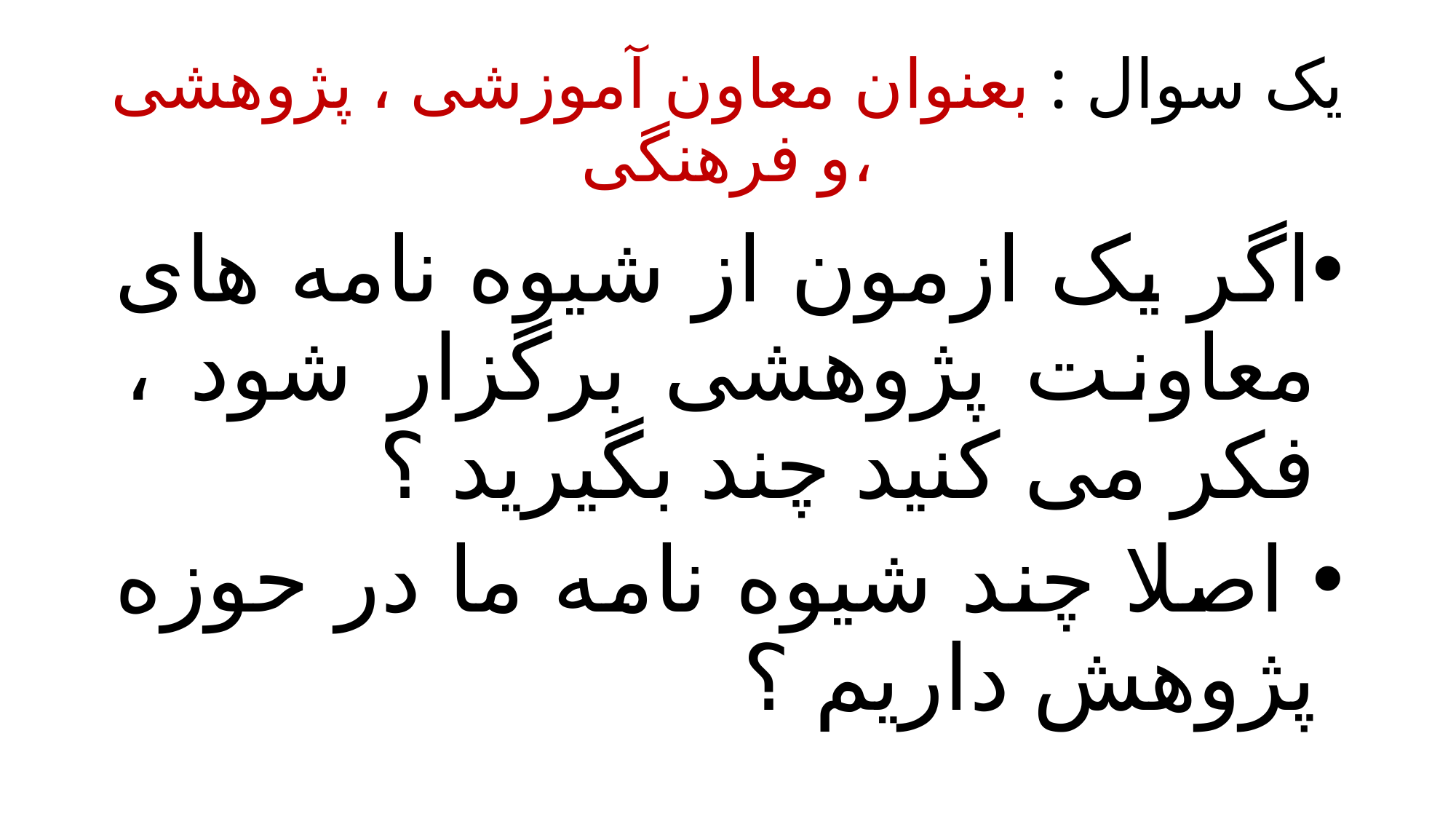

# یک سوال : بعنوان معاون آموزشی ، پژوهشی و فرهنگی،
اگر یک ازمون از شیوه نامه های معاونت پژوهشی برگزار شود ، فکر می کنید چند بگیرید ؟
 اصلا چند شیوه نامه ما در حوزه پژوهش داریم ؟